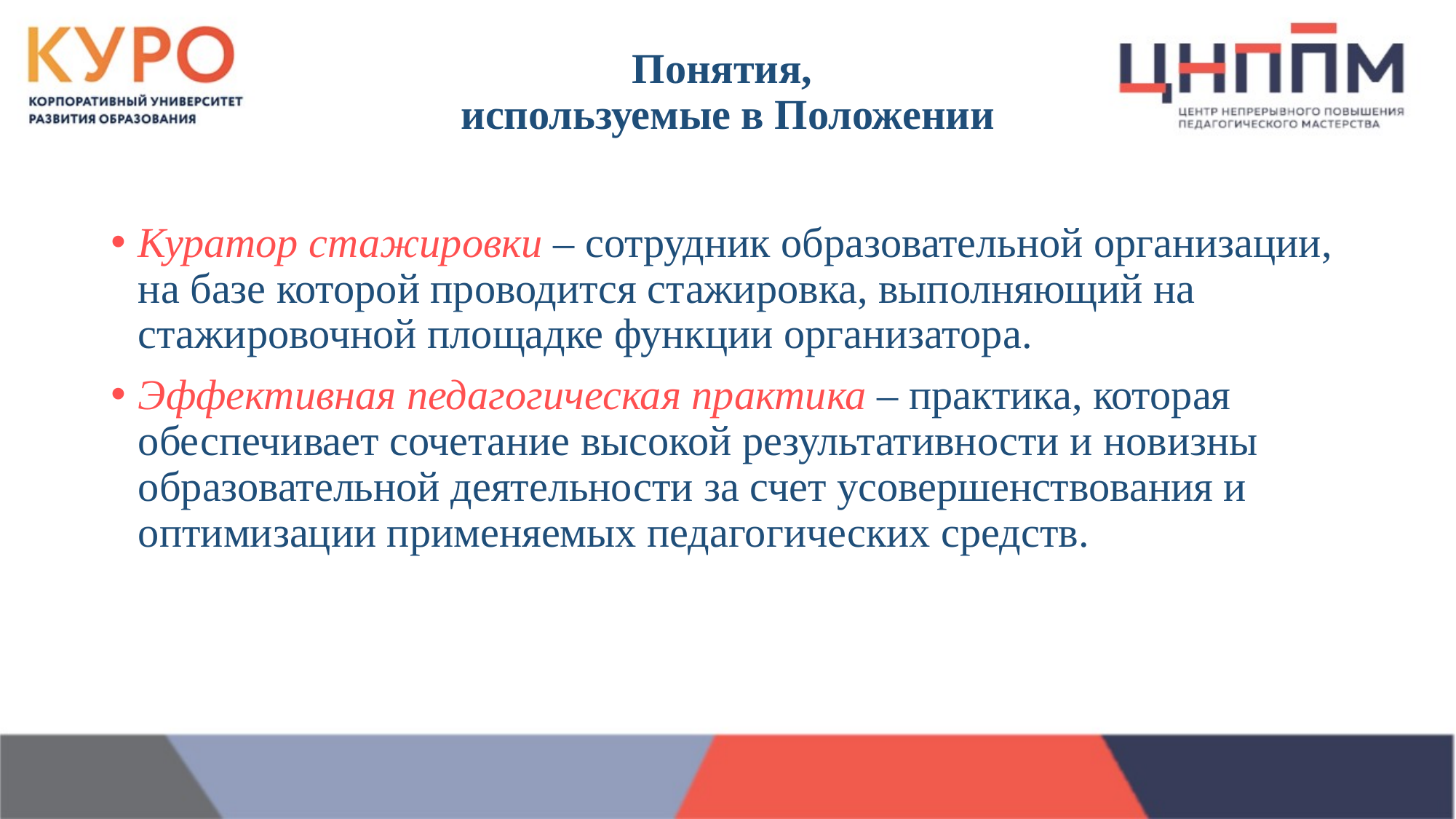

# Понятия, используемые в Положении
Куратор стажировки – сотрудник образовательной организации, на базе которой проводится стажировка, выполняющий на стажировочной площадке функции организатора.
Эффективная педагогическая практика – практика, которая обеспечивает сочетание высокой результативности и новизны образовательной деятельности за счет усовершенствования и оптимизации применяемых педагогических средств.